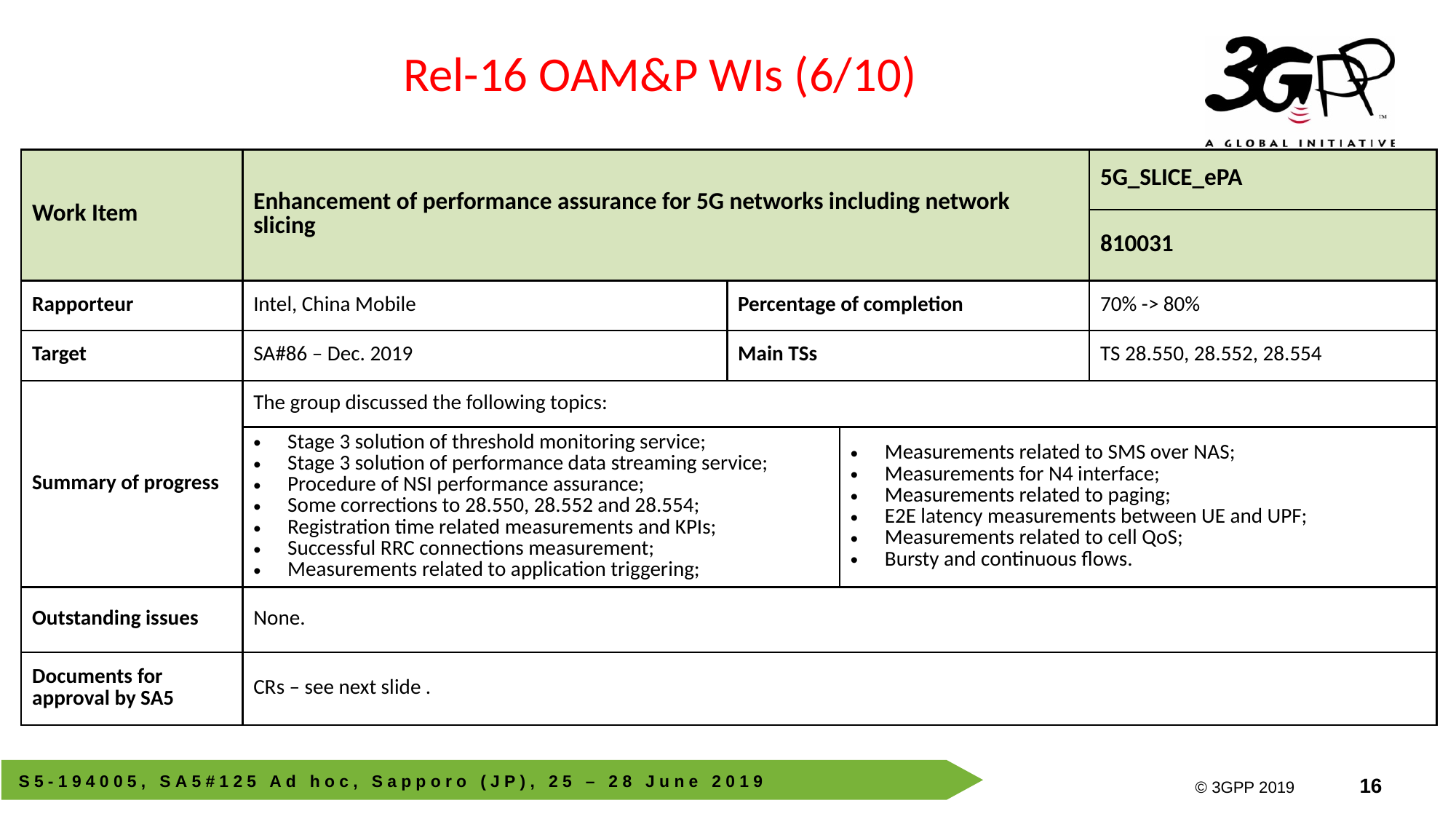

Rel-16 OAM&P WIs (6/10)
| Work Item | Enhancement of performance assurance for 5G networks including network slicing |  |  | 5G\_SLICE\_ePA |
| --- | --- | --- | --- | --- |
|  |  |  |  | 810031 |
| Rapporteur | Intel, China Mobile | Percentage of completion |  | 70% -> 80% |
| Target | SA#86 – Dec. 2019 | Main TSs |  | TS 28.550, 28.552, 28.554 |
| Summary of progress | The group discussed the following topics: |  |  |  |
|  | Stage 3 solution of threshold monitoring service; Stage 3 solution of performance data streaming service; Procedure of NSI performance assurance; Some corrections to 28.550, 28.552 and 28.554; Registration time related measurements and KPIs; Successful RRC connections measurement; Measurements related to application triggering; |  | Measurements related to SMS over NAS; Measurements for N4 interface; Measurements related to paging; E2E latency measurements between UE and UPF; Measurements related to cell QoS; Bursty and continuous flows. |  |
| Outstanding issues | None. |  |  |  |
| Documents for approval by SA5 | CRs – see next slide . |  |  |  |